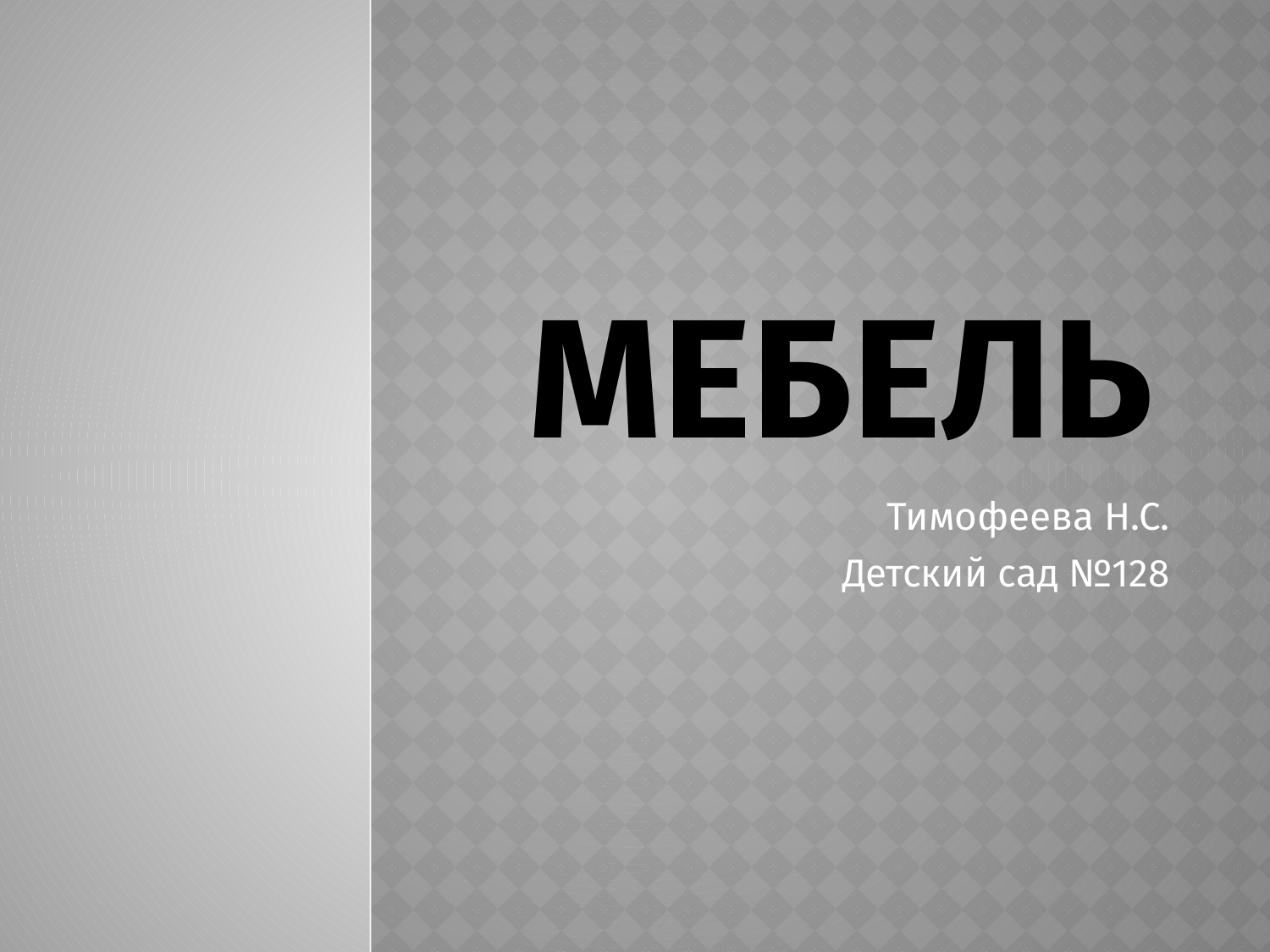

# Мебель
Тимофеева Н.С.
Детский сад №128